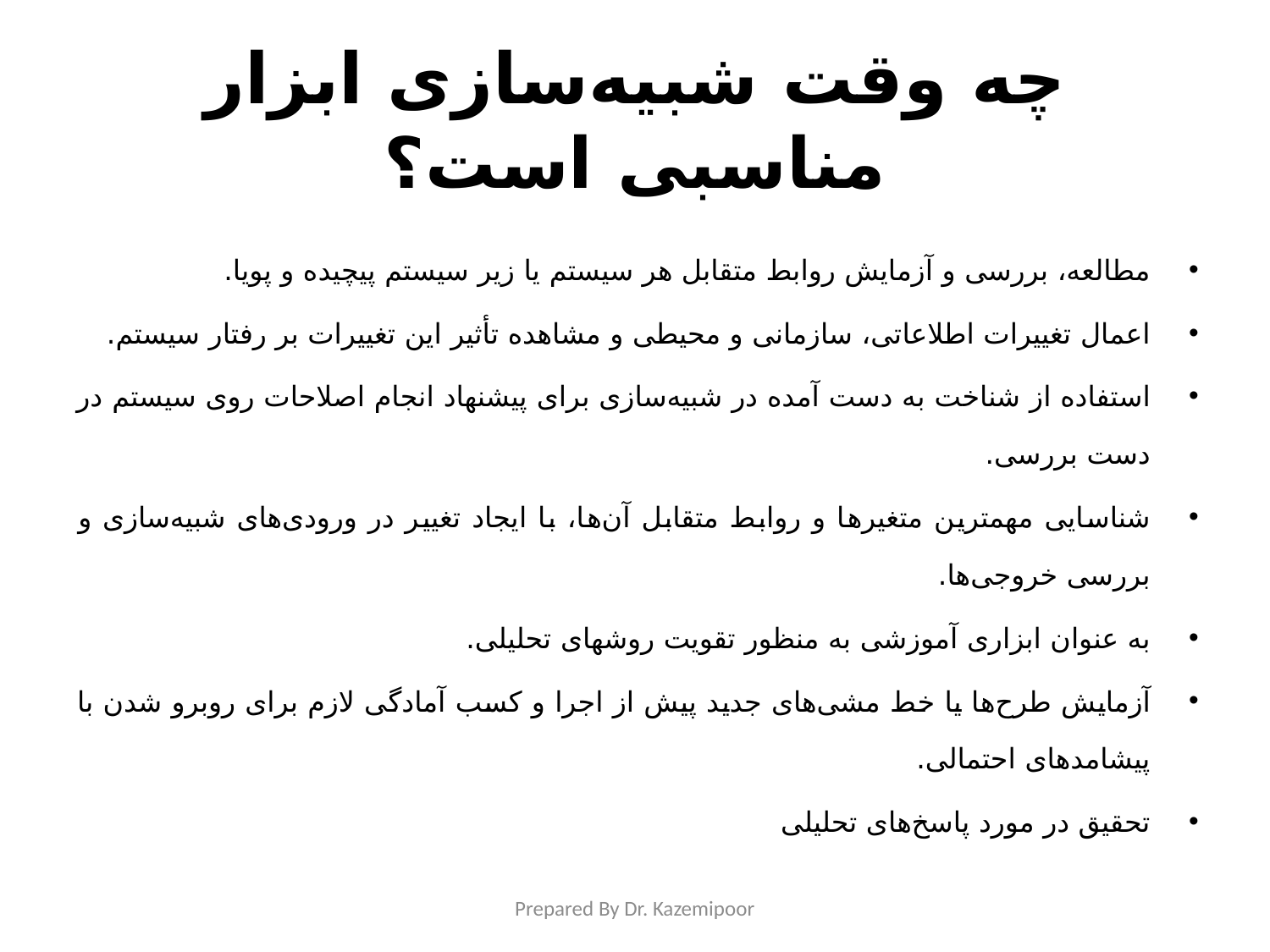

# چه وقت شبیه‌سازی ابزار مناسبی است؟
مطالعه، بررسی و آزمایش روابط متقابل هر سیستم یا زیر سیستم پیچیده و پویا.
اعمال تغییرات اطلاعاتی، سازمانی و محیطی و مشاهده تأثیر این تغییرات بر رفتار سیستم.
استفاده از شناخت به دست آمده در شبیه‌سازی برای پیشنهاد انجام اصلاحات روی سیستم در دست بررسی.
شناسایی مهمترین متغیرها و روابط متقابل آن‌ها، با ایجاد تغییر در ورودی‌های شبیه‌سازی و بررسی خروجی‌ها.
به عنوان ابزاری آموزشی به منظور تقویت روشهای تحلیلی.
آزمایش طرح‌ها یا خط مشی‌های جدید پیش از اجرا و کسب آمادگی لازم برای روبرو شدن با پیشامدهای احتمالی.
تحقیق در مورد پاسخ‌های تحلیلی
Prepared By Dr. Kazemipoor